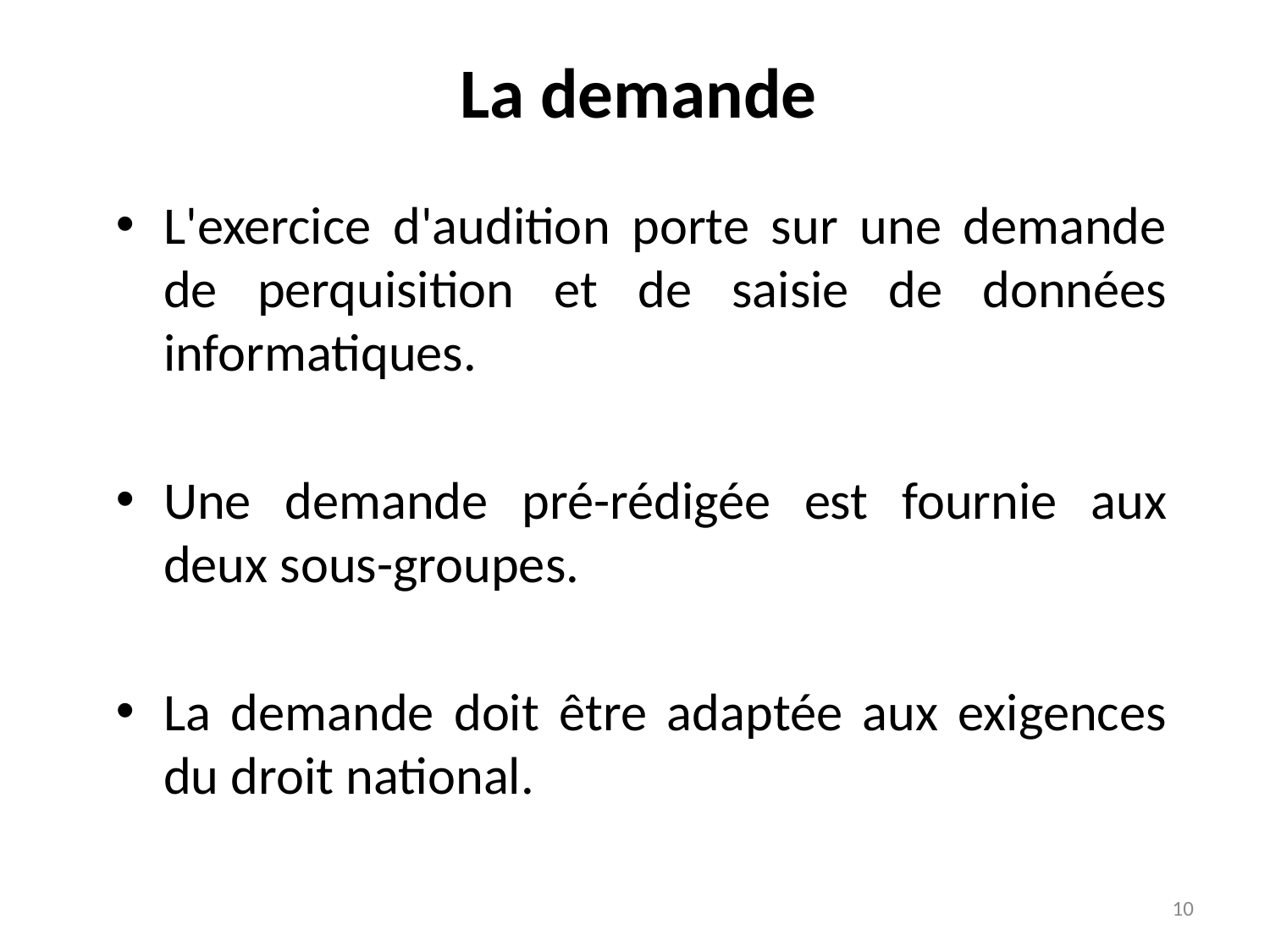

La demande
L'exercice d'audition porte sur une demande de perquisition et de saisie de données informatiques.

Une demande pré-rédigée est fournie aux deux sous-groupes.

La demande doit être adaptée aux exigences du droit national.
10